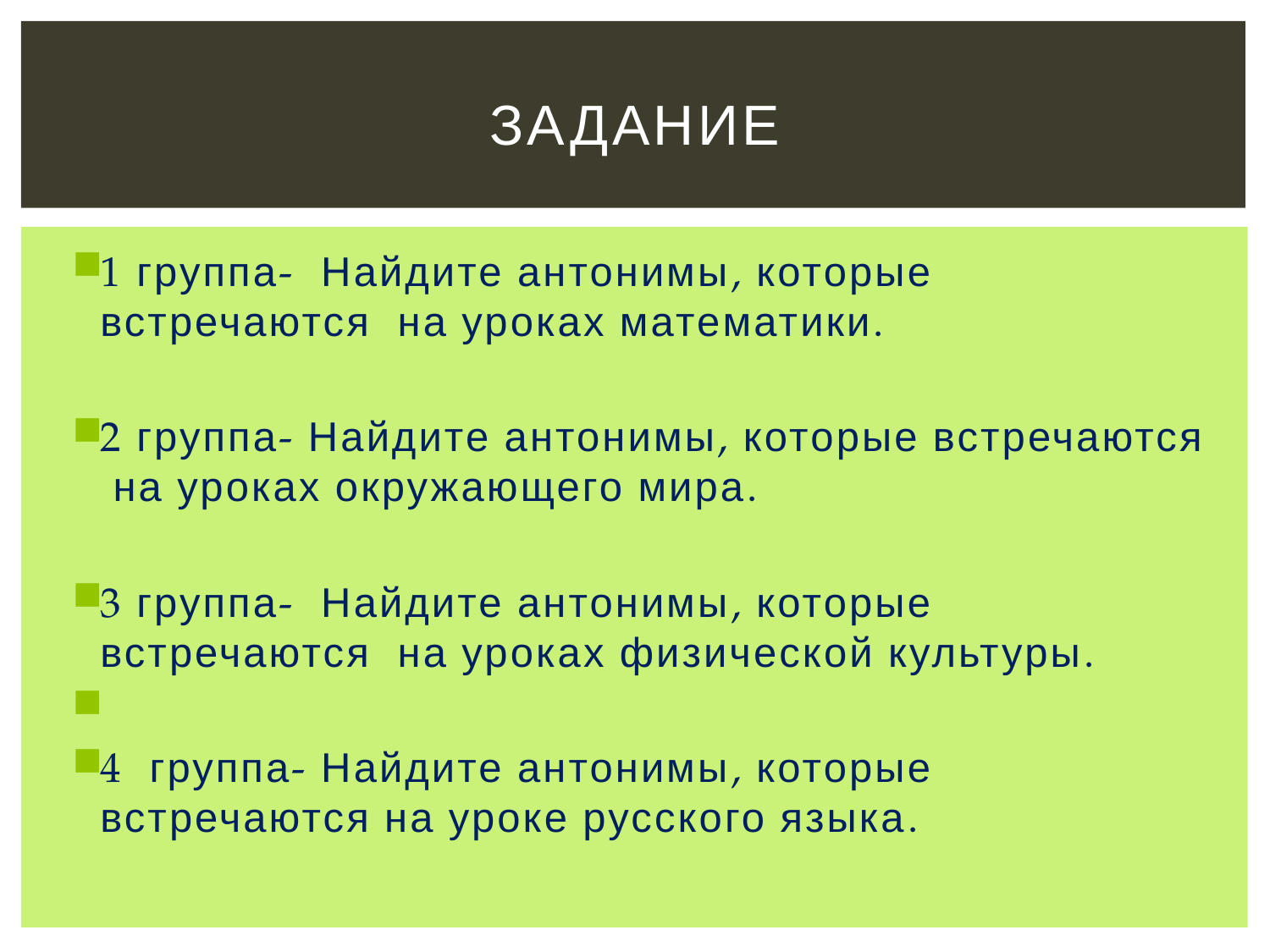

# задание
1 группа-  Найдите антонимы, которые встречаются  на уроках математики.

2 группа- Найдите антонимы, которые встречаются  на уроках окружающего мира.

3 группа-  Найдите антонимы, которые встречаются  на уроках физической культуры.

4  группа- Найдите антонимы, которые встречаются на уроке русского языка.